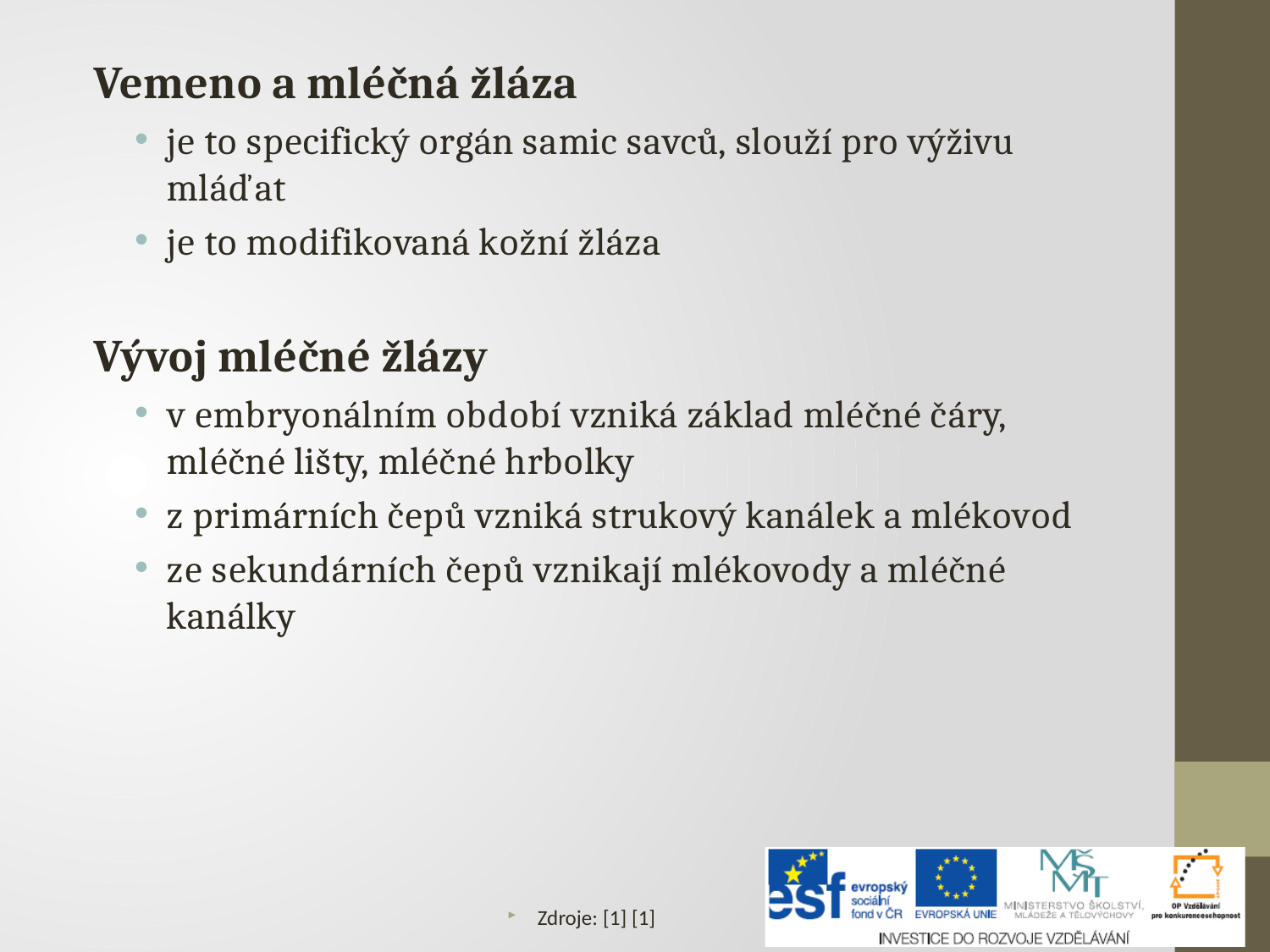

Vemeno a mléčná žláza
je to specifický orgán samic savců, slouží pro výživu mláďat
je to modifikovaná kožní žláza

Vývoj mléčné žlázy
v embryonálním období vzniká základ mléčné čáry, mléčné lišty, mléčné hrbolky
z primárních čepů vzniká strukový kanálek a mlékovod
ze sekundárních čepů vznikají mlékovody a mléčné kanálky

Zdroje: [1] [1]